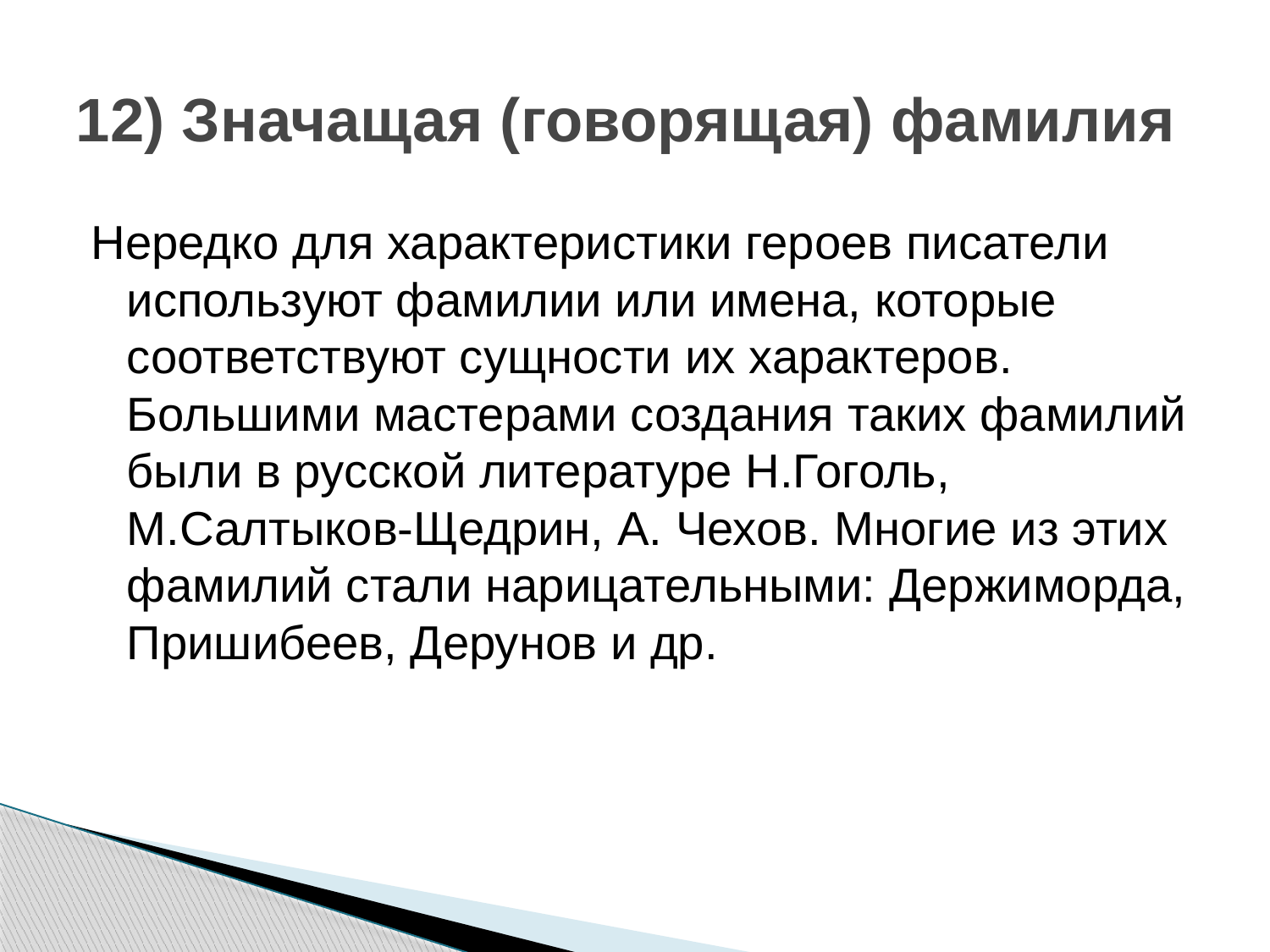

# 12) Значащая (говорящая) фамилия
Нередко для характеристики героев писатели используют фамилии или имена, которые соответствуют сущности их характеров. Большими мастерами создания таких фамилий были в русской литературе Н.Гоголь, М.Салтыков-Щедрин, А. Чехов. Многие из этих фамилий стали нарицательными: Держиморда, Пришибеев, Дерунов и др.